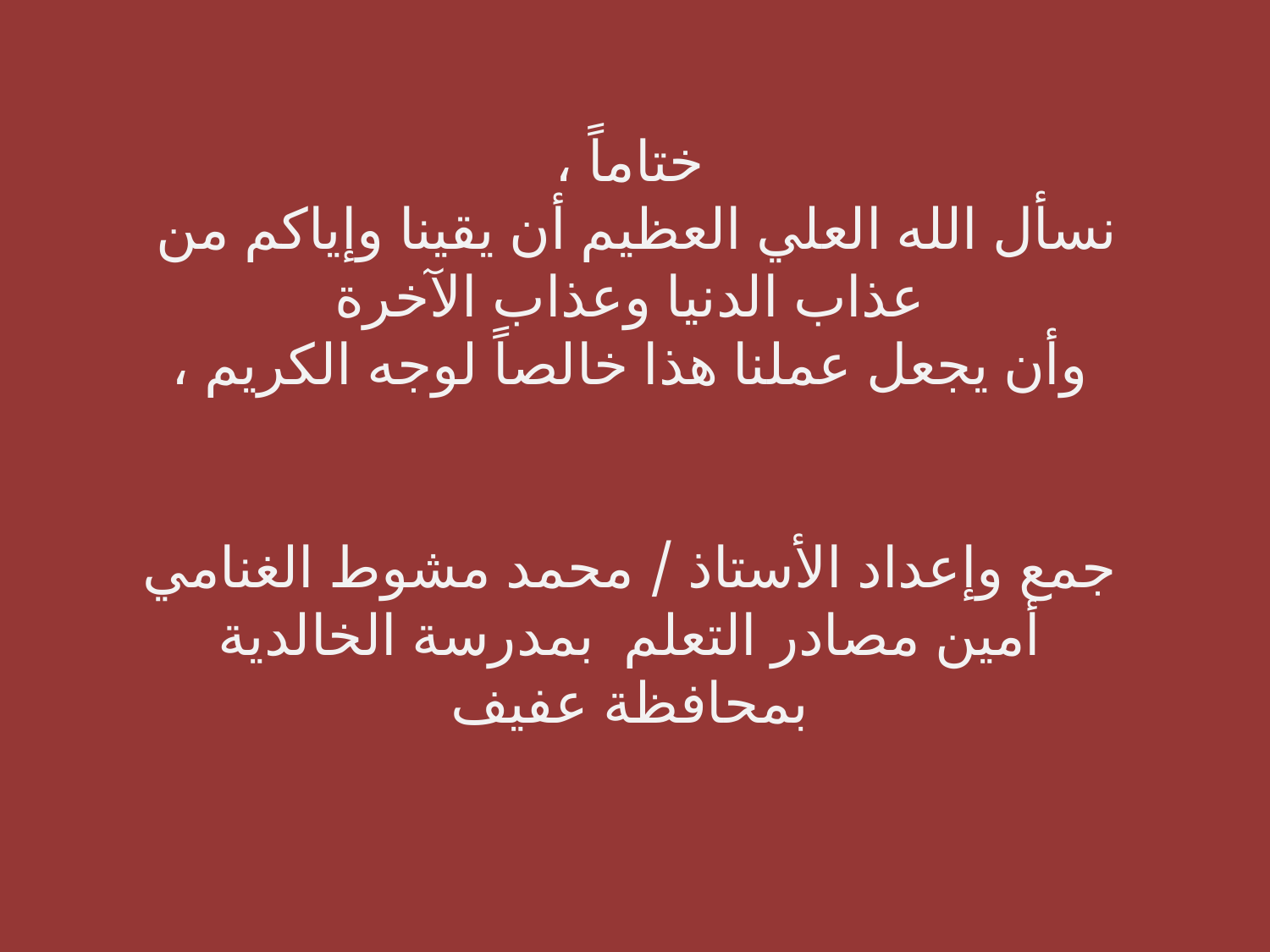

ختاماً ،
نسأل الله العلي العظيم أن يقينا وإياكم من
عذاب الدنيا وعذاب الآخرة
وأن يجعل عملنا هذا خالصاً لوجه الكريم ،

جمع وإعداد الأستاذ / محمد مشوط الغنامي
أمين مصادر التعلم  بمدرسة الخالدية بمحافظة عفيف